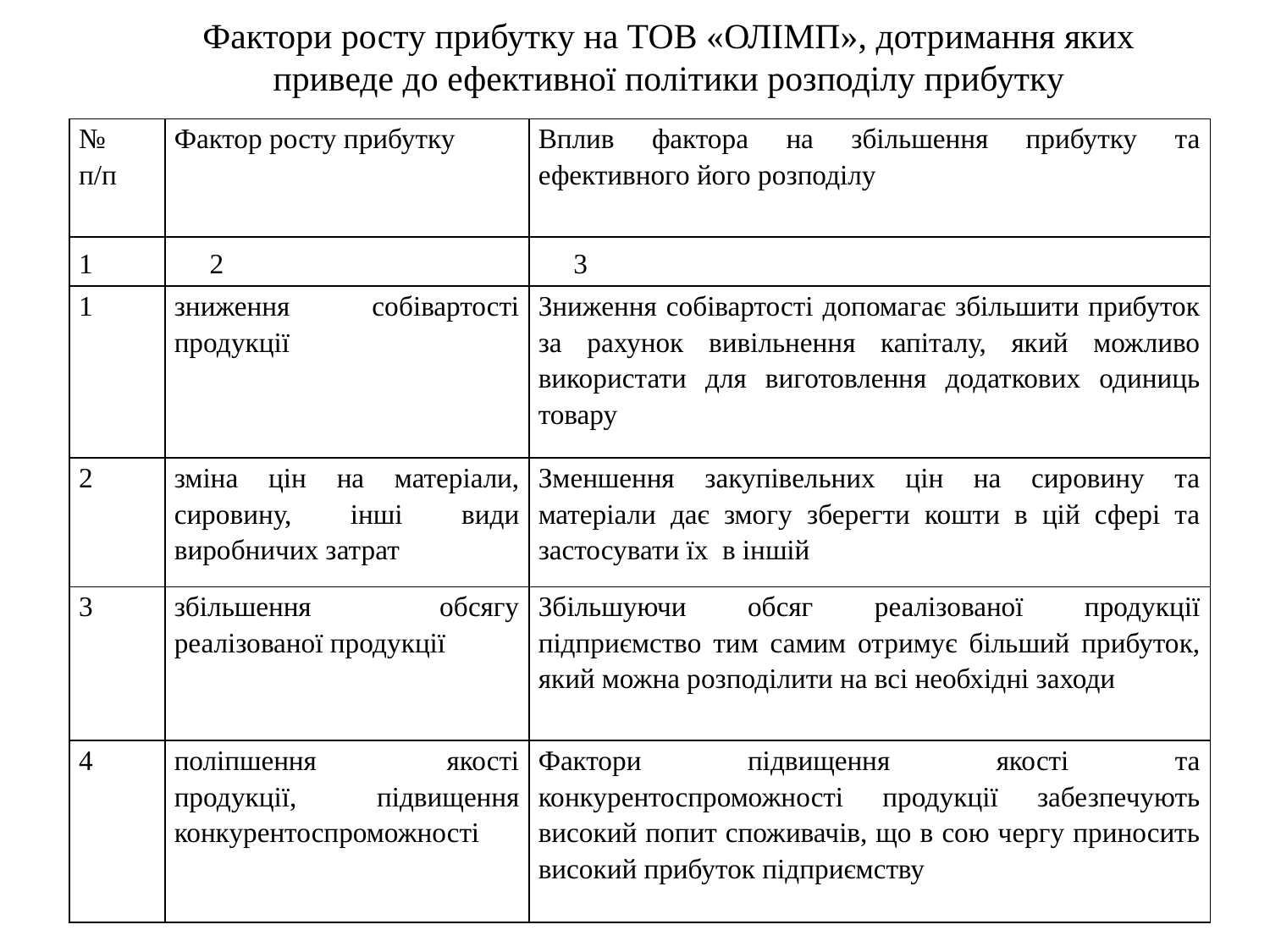

# Фактори росту прибутку на ТОВ «ОЛІМП», дотримання яких приведе до ефективної політики розподілу прибутку
| № п/п | Фактор росту прибутку | Вплив фактора на збільшення прибутку та ефективного його розподілу |
| --- | --- | --- |
| 1 | 2 | 3 |
| 1 | зниження собівартості продукції | Зниження собівартості допомагає збільшити прибуток за рахунок вивільнення капіталу, який можливо використати для виготовлення додаткових одиниць товару |
| 2 | зміна цін на матеріали, сировину, інші види виробничих затрат | Зменшення закупівельних цін на сировину та матеріали дає змогу зберегти кошти в цій сфері та застосувати їх в іншій |
| 3 | збільшення обсягу реалізованої продукції | Збільшуючи обсяг реалізованої продукції підприємство тим самим отримує більший прибуток, який можна розподілити на всі необхідні заходи |
| 4 | поліпшення якості продукції, підвищення конкурентоспроможності | Фактори підвищення якості та конкурентоспроможності продукції забезпечують високий попит споживачів, що в сою чергу приносить високий прибуток підприємству |